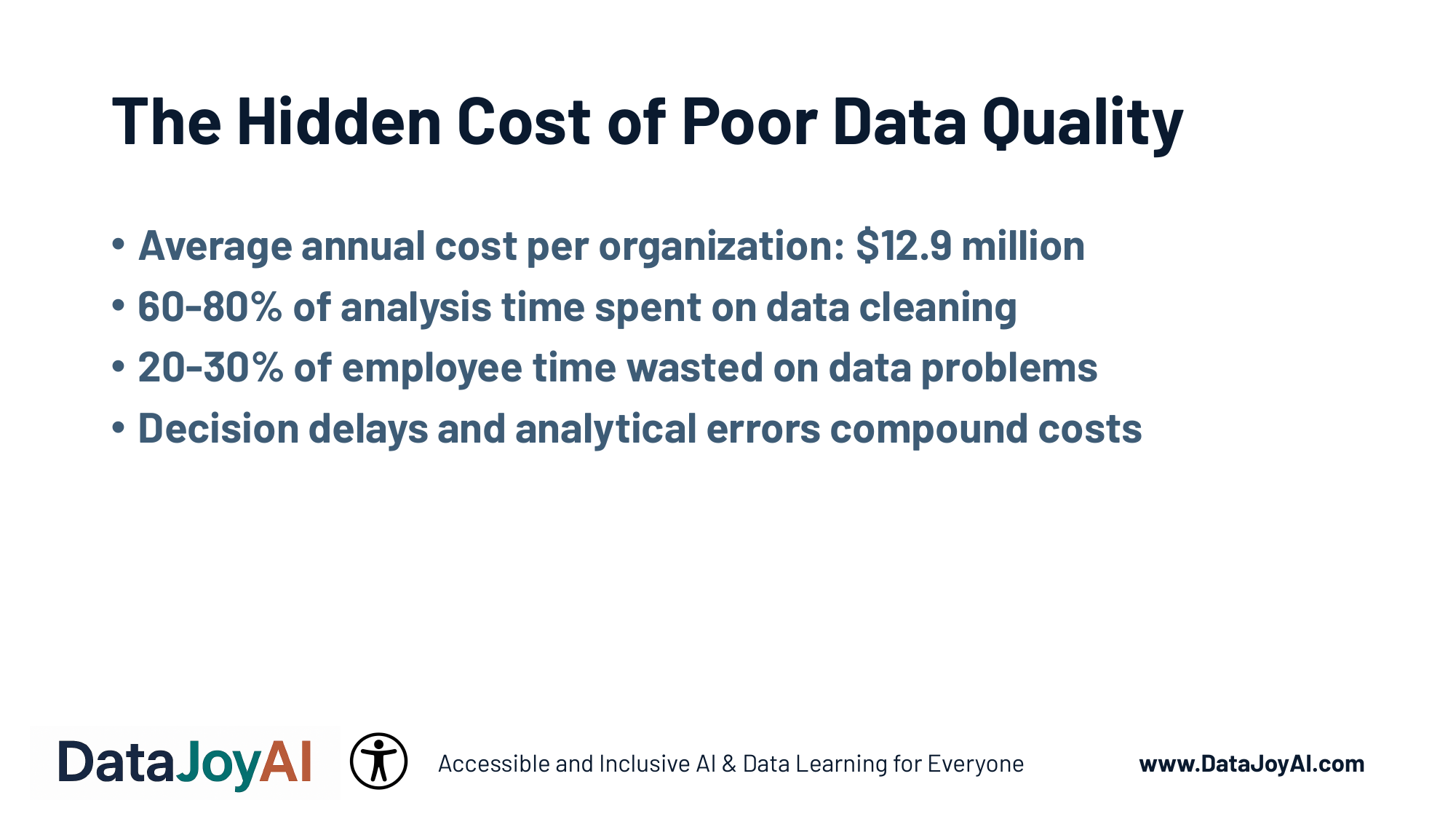

# The Hidden Cost of Poor Data Quality
Average annual cost per organization: $12.9 million
60-80% of analysis time spent on data cleaning
20-30% of employee time wasted on data problems
Decision delays and analytical errors compound costs